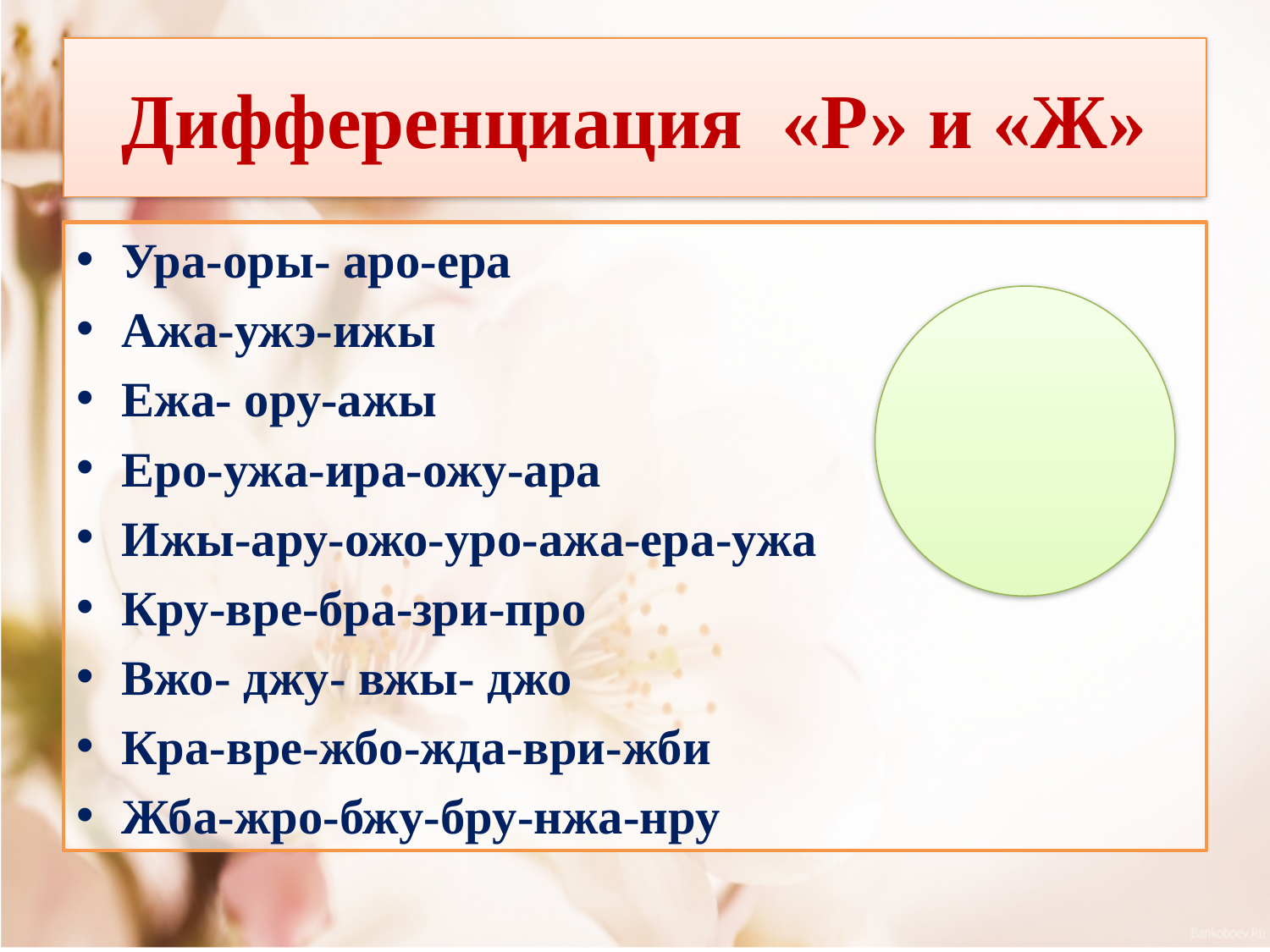

# Дифференциация  «Р» и «Ж»
Ура-оры- аро-ера
Ажа-ужэ-ижы
Ежа- ору-ажы
Еро-ужа-ира-ожу-ара
Ижы-ару-ожо-уро-ажа-ера-ужа
Кру-вре-бра-зри-про
Вжо- джу- вжы- джо
Кра-вре-жбо-жда-ври-жби
Жба-жро-бжу-бру-нжа-нру